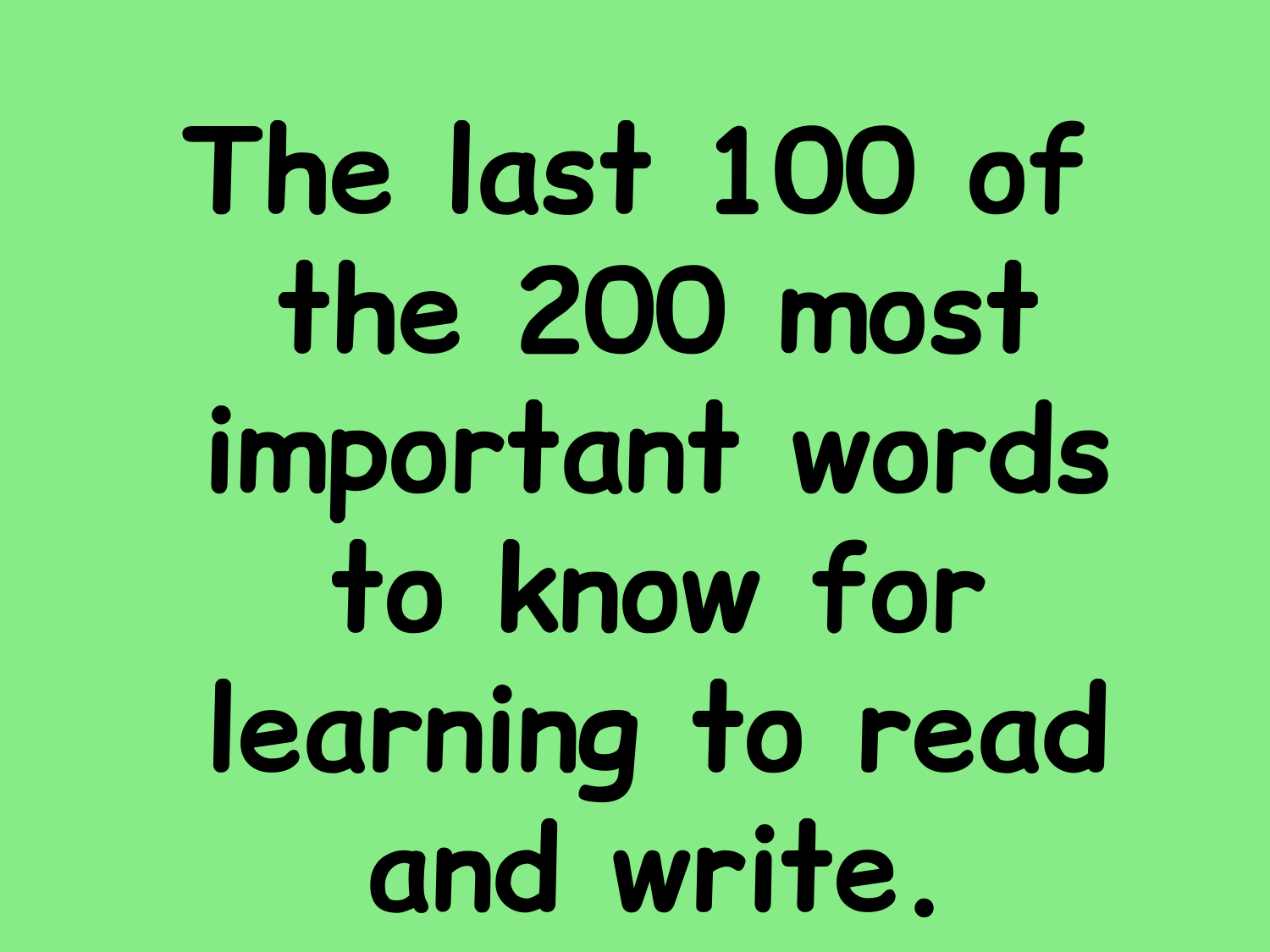

The last 100 of the 200 most important words to know for learning to read and write.